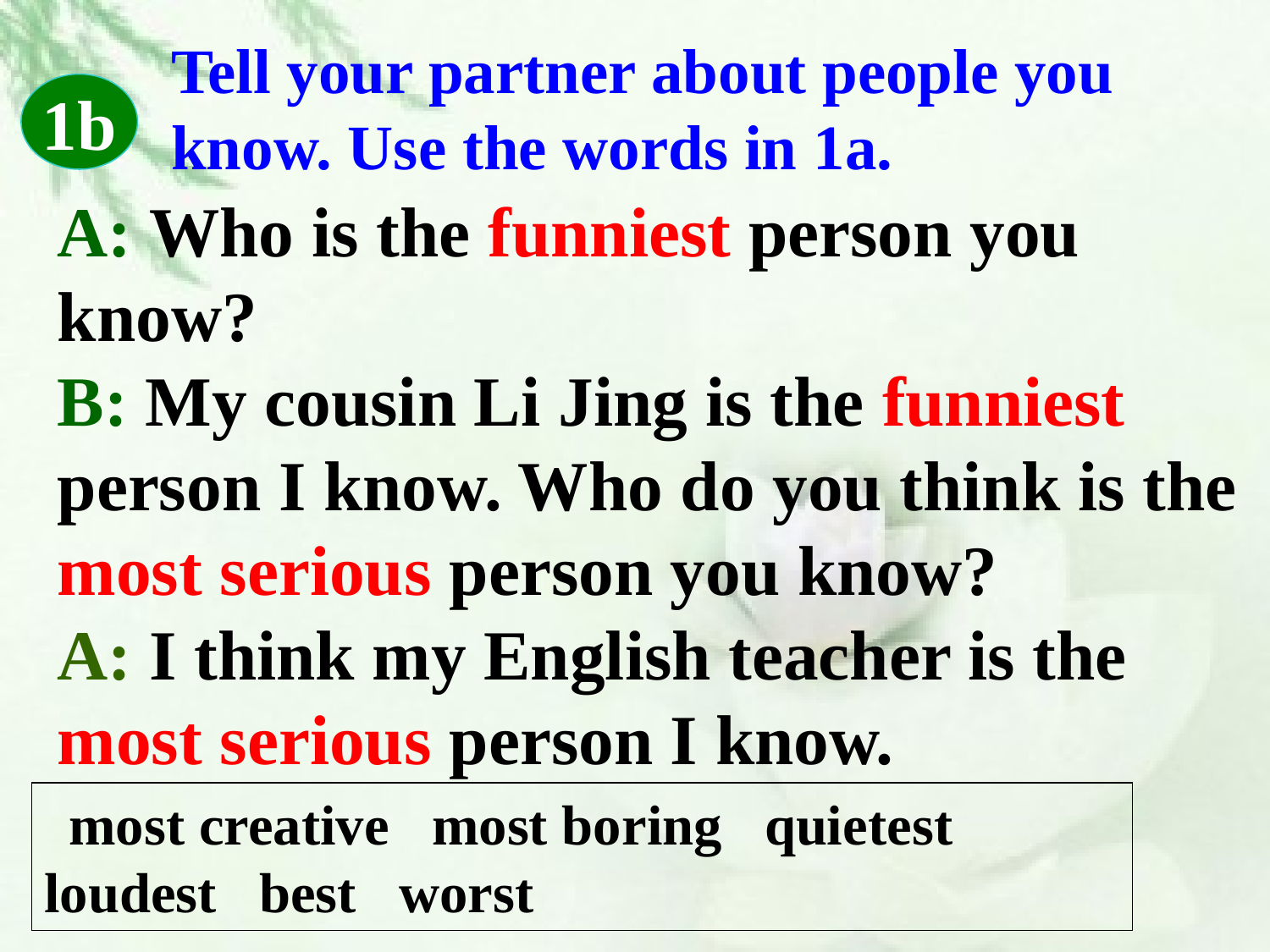

Tell your partner about people you know. Use the words in 1a.
1b
A: Who is the funniest person you know?
B: My cousin Li Jing is the funniest person I know. Who do you think is the most serious person you know?
A: I think my English teacher is the most serious person I know.
  most creative   most boring   quietest        loudest   best   worst